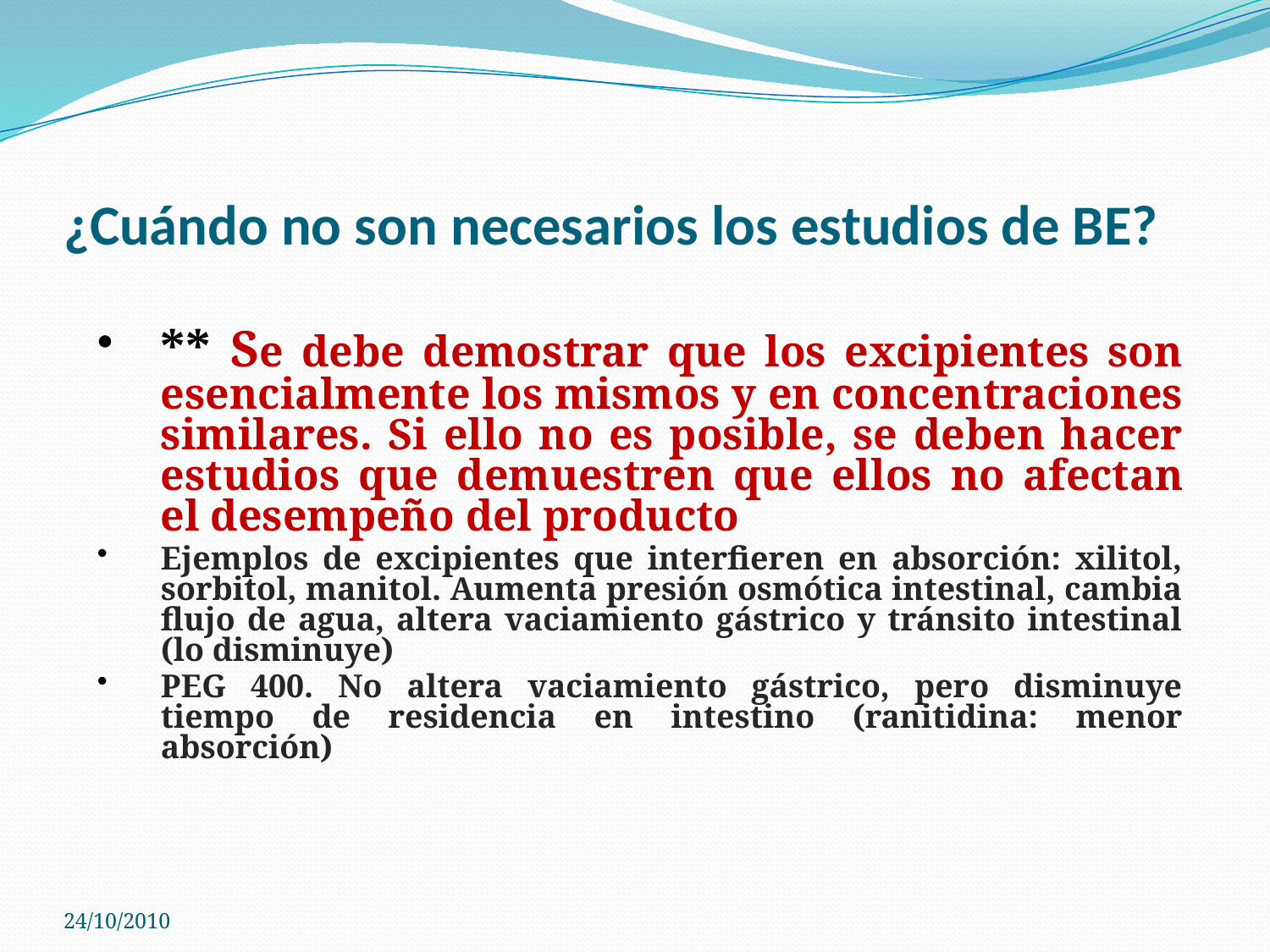

# ¿Cuándo no son necesarios los estudios de BE?

** Se debe demostrar que los excipientes son esencialmente los mismos y en concentraciones similares. Si ello no es posible, se deben hacer estudios que demuestren que ellos no afectan el desempeño del producto
Ejemplos de excipientes que interfieren en absorción: xilitol, sorbitol, manitol. Aumenta presión osmótica intestinal, cambia flujo de agua, altera vaciamiento gástrico y tránsito intestinal (lo disminuye)
PEG 400. No altera vaciamiento gástrico, pero disminuye tiempo de residencia en intestino (ranitidina: menor absorción)

24/10/2010